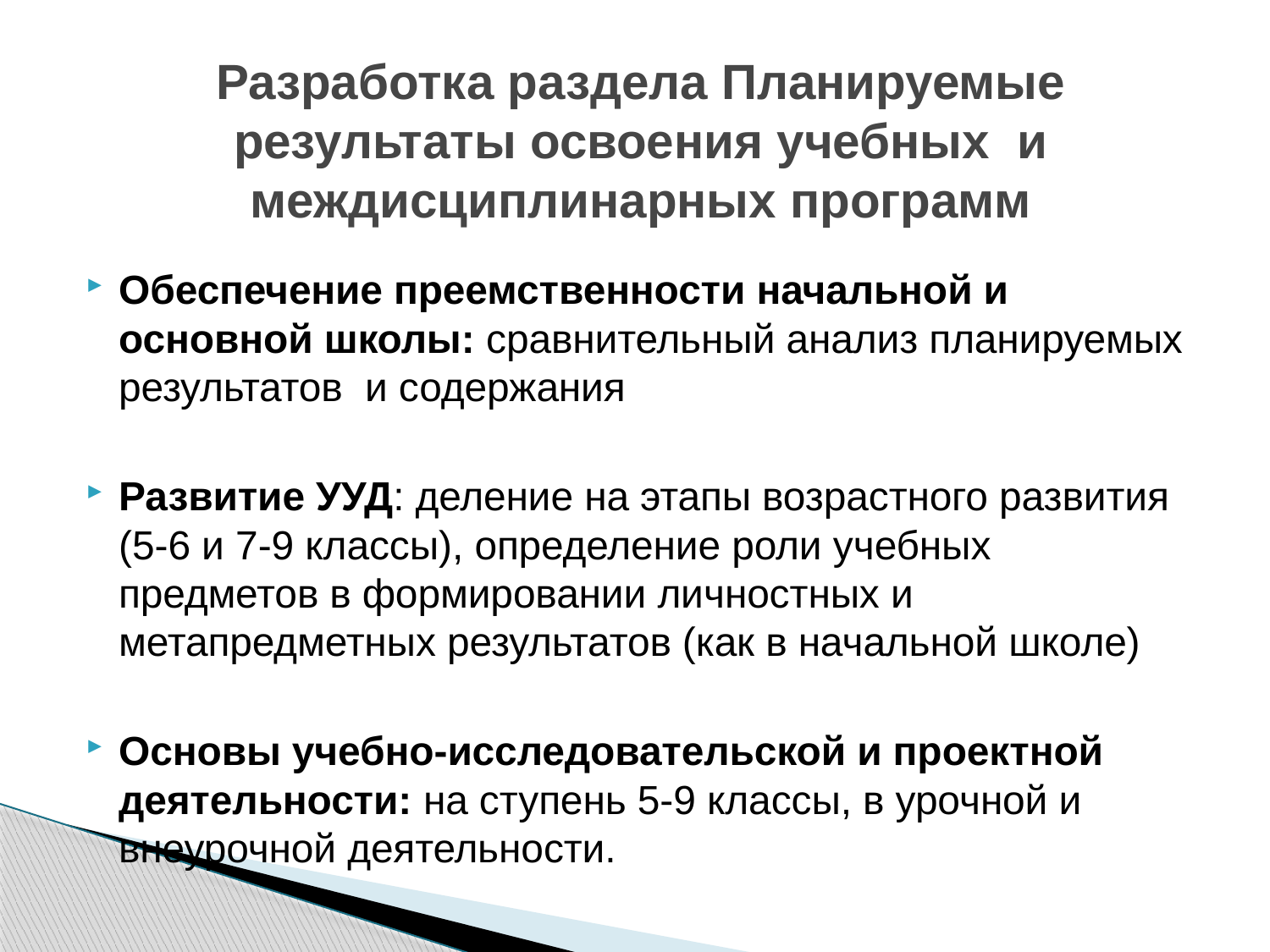

# Разработка раздела Планируемые результаты освоения учебных  и междисциплинарных программ
Обеспечение преемственности начальной и основной школы: сравнительный анализ планируемых результатов  и содержания

Развитие УУД: деление на этапы возрастного развития (5-6 и 7-9 классы), определение роли учебных предметов в формировании личностных и метапредметных результатов (как в начальной школе)

Основы учебно-исследовательской и проектной деятельности: на ступень 5-9 классы, в урочной и внеурочной деятельности.